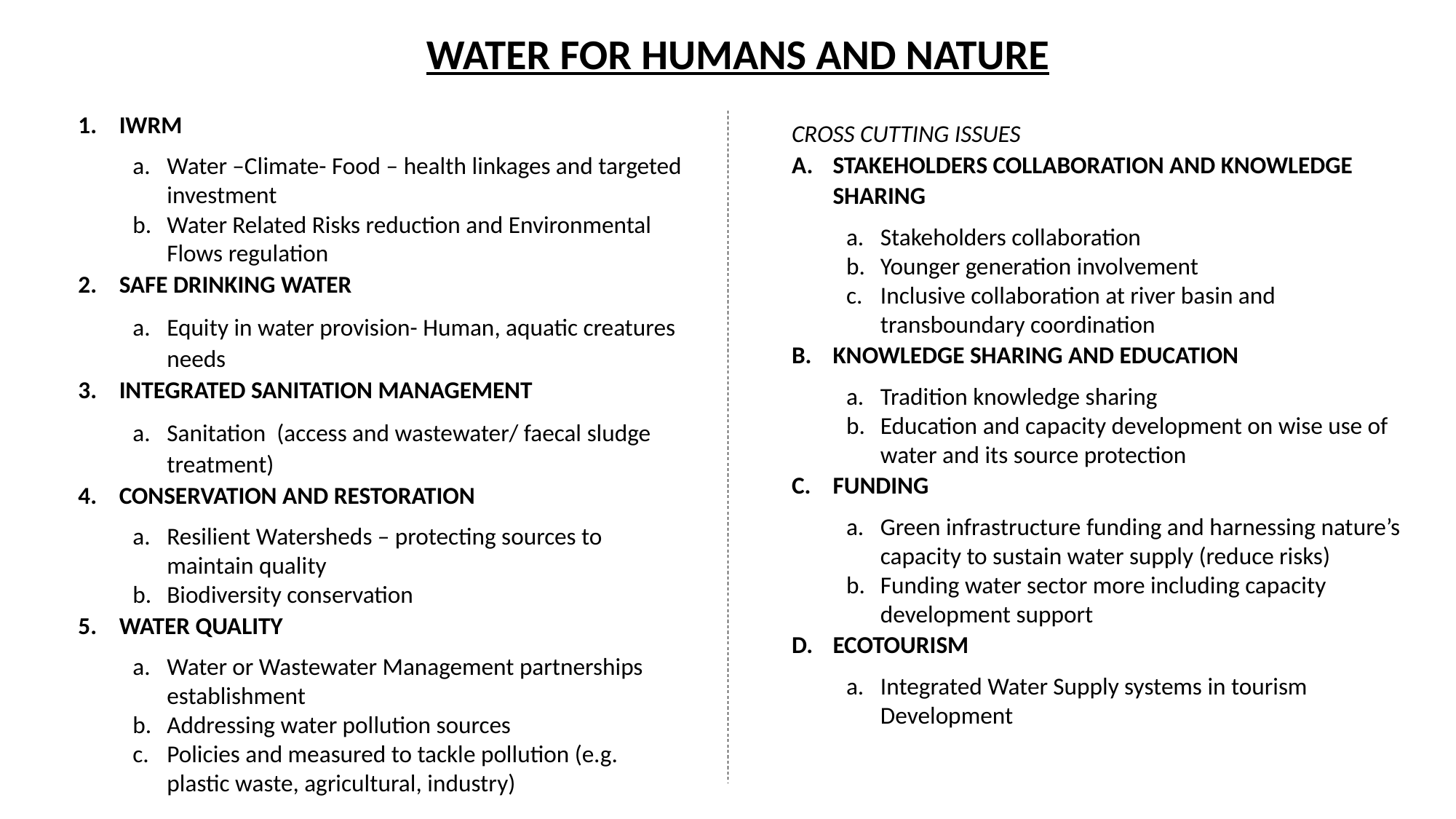

WATER FOR HUMANS AND NATURE

IWRM
Water –Climate- Food – health linkages and targeted investment
Water Related Risks reduction and Environmental Flows regulation
SAFE DRINKING WATER
Equity in water provision- Human, aquatic creatures needs
INTEGRATED SANITATION MANAGEMENT
Sanitation  (access and wastewater/ faecal sludge treatment)
CONSERVATION AND RESTORATION
Resilient Watersheds – protecting sources to maintain quality
Biodiversity conservation
WATER QUALITY
Water or Wastewater Management partnerships establishment
Addressing water pollution sources
Policies and measured to tackle pollution (e.g. plastic waste, agricultural, industry)
CROSS CUTTING ISSUES
STAKEHOLDERS COLLABORATION AND KNOWLEDGE SHARING
Stakeholders collaboration
Younger generation involvement
Inclusive collaboration at river basin and transboundary coordination
KNOWLEDGE SHARING AND EDUCATION
Tradition knowledge sharing
Education and capacity development on wise use of water and its source protection
FUNDING
Green infrastructure funding and harnessing nature’s capacity to sustain water supply (reduce risks)
Funding water sector more including capacity development support
ECOTOURISM
Integrated Water Supply systems in tourism Development